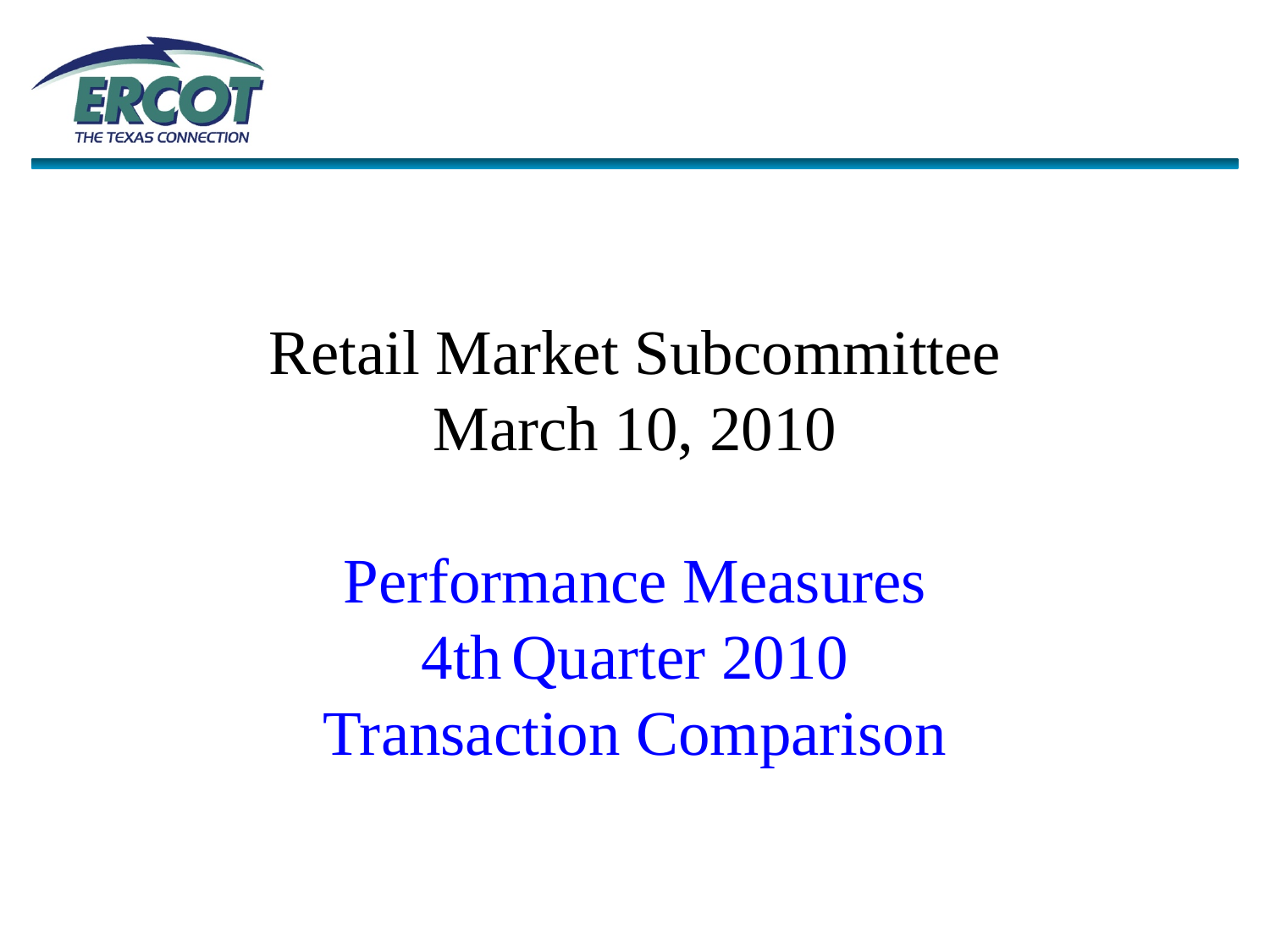

# Retail Market Subcommittee March 10, 2010 Performance Measures 4th Quarter 2010 Transaction Comparison